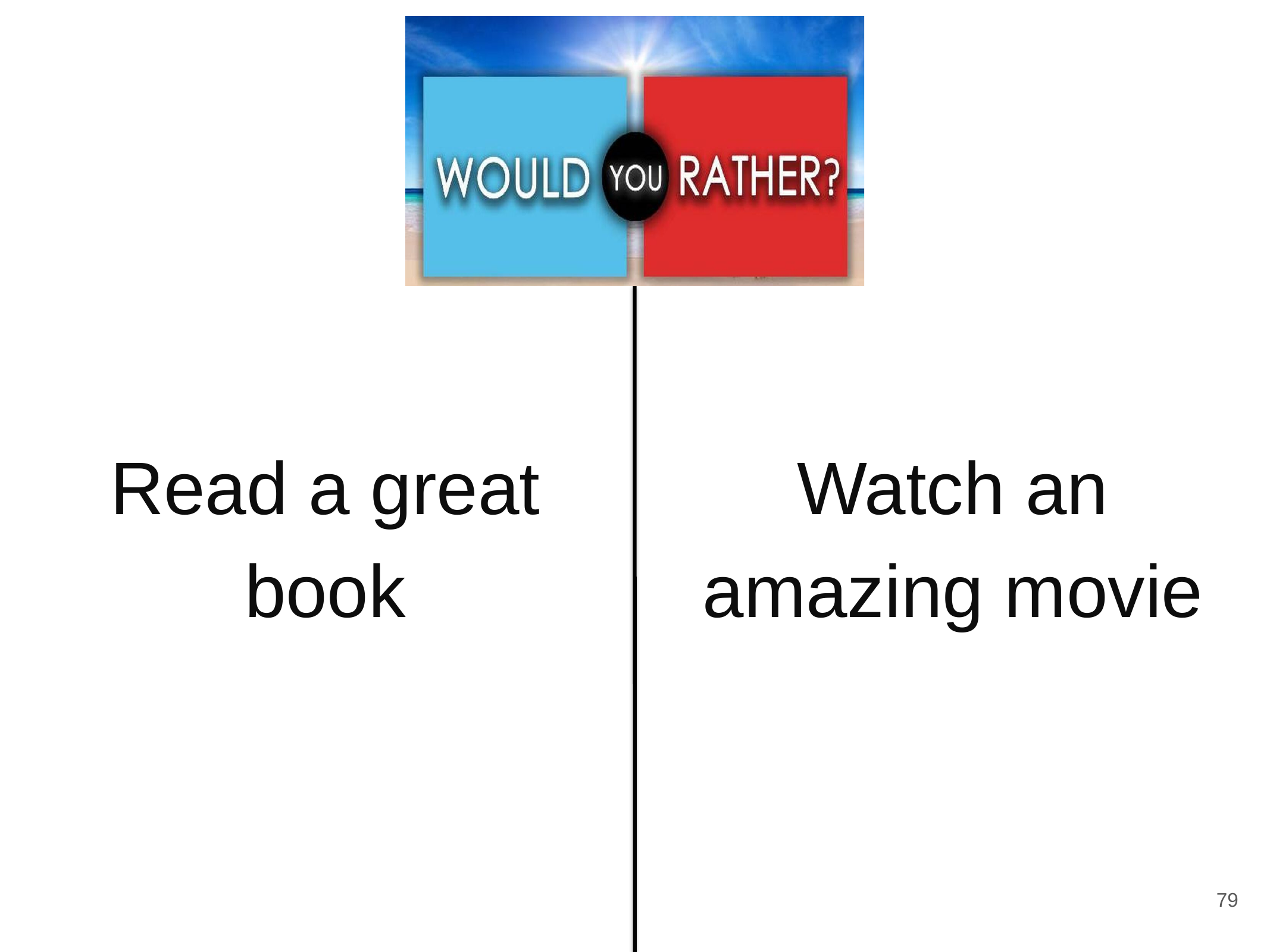

# WYR 4/6
Read a great book
Watch an amazing movie
79